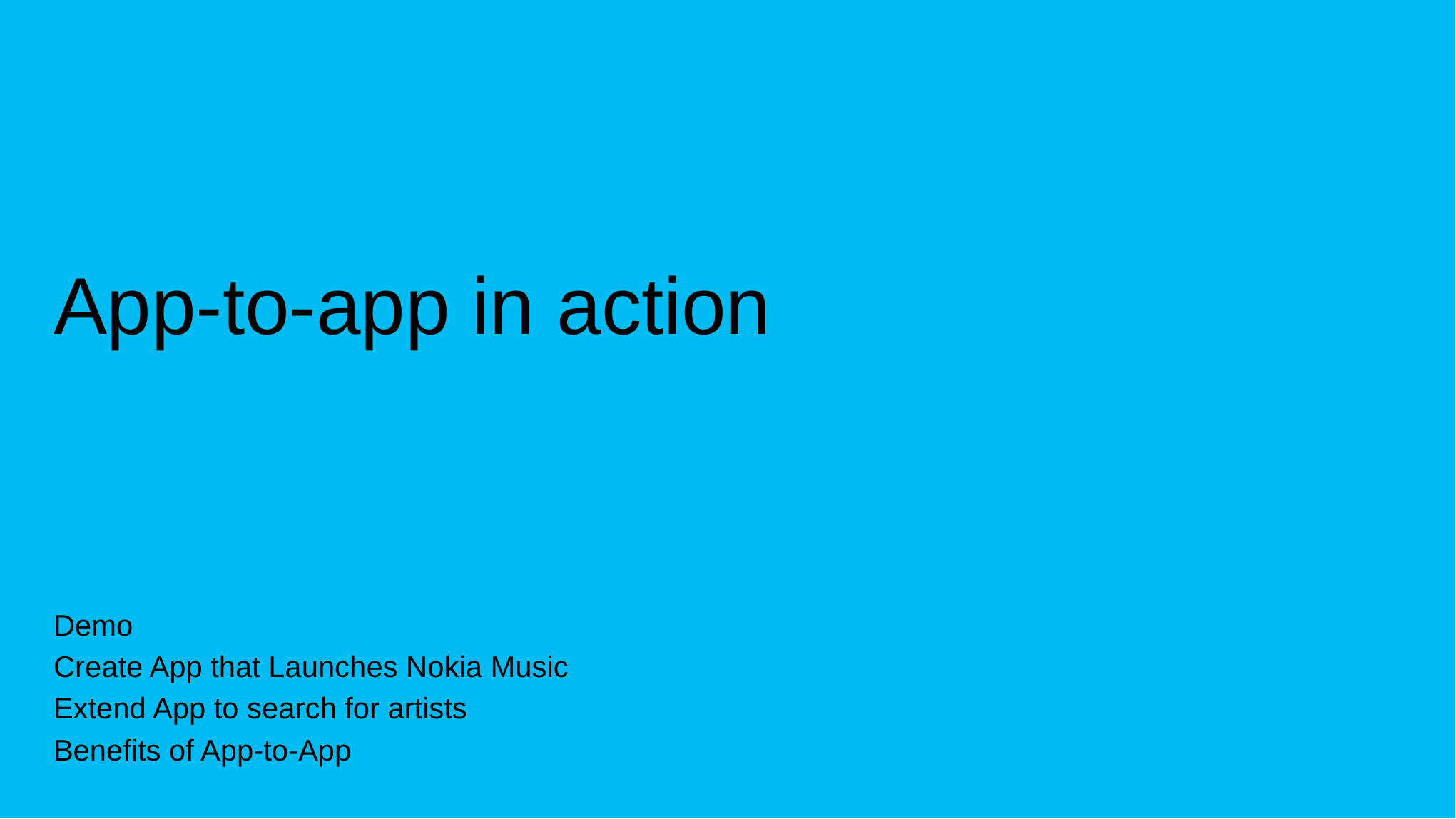

# App-to-app in action
Demo
Create App that Launches Nokia Music
Extend App to search for artists
Benefits of App-to-App